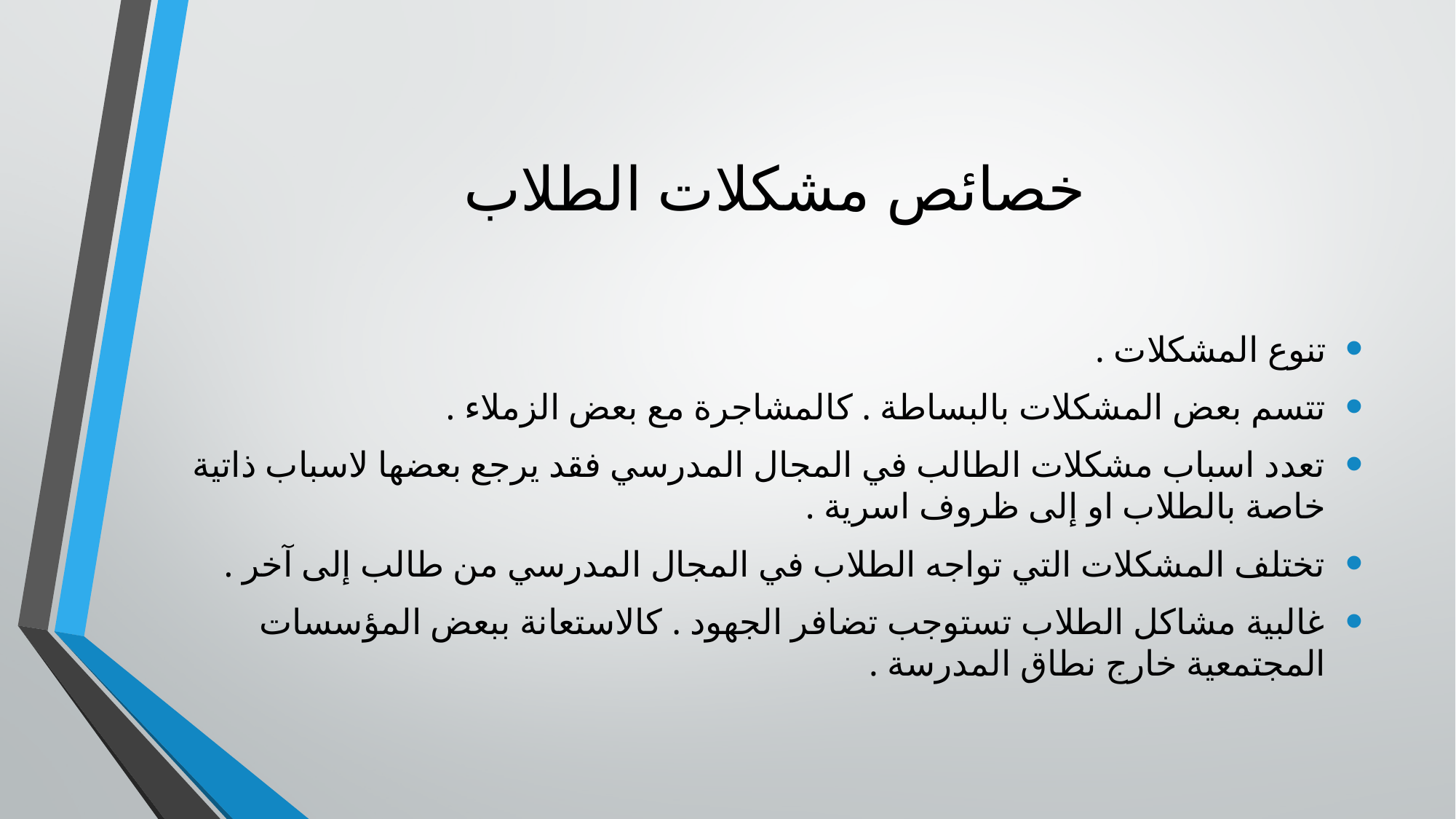

# خصائص مشكلات الطلاب
تنوع المشكلات .
تتسم بعض المشكلات بالبساطة . كالمشاجرة مع بعض الزملاء .
تعدد اسباب مشكلات الطالب في المجال المدرسي فقد يرجع بعضها لاسباب ذاتية خاصة بالطلاب او إلى ظروف اسرية .
تختلف المشكلات التي تواجه الطلاب في المجال المدرسي من طالب إلى آخر .
غالبية مشاكل الطلاب تستوجب تضافر الجهود . كالاستعانة ببعض المؤسسات المجتمعية خارج نطاق المدرسة .